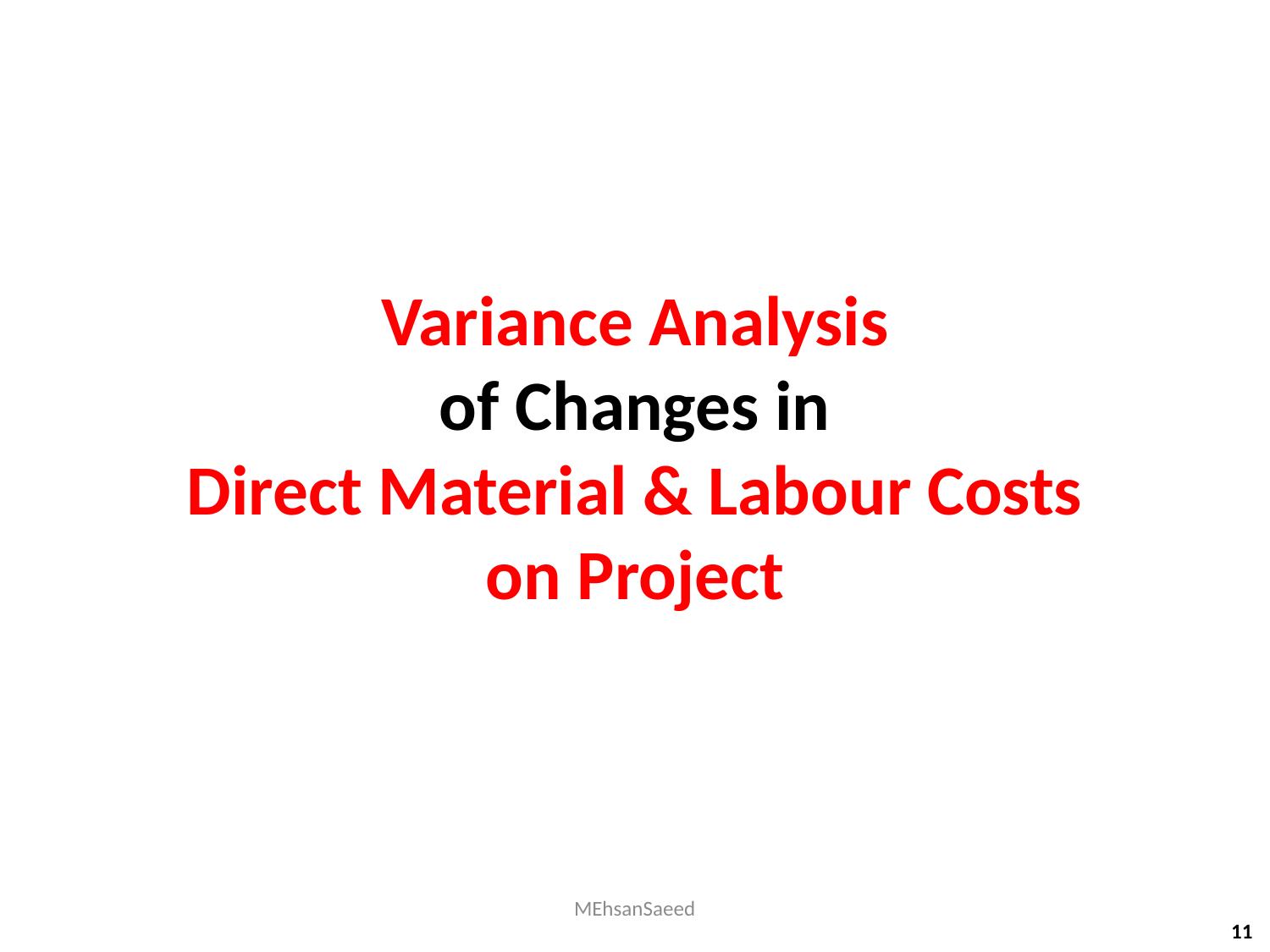

# Variance Analysis of Changes in Direct Material & Labour Costs on Project
MEhsanSaeed
11